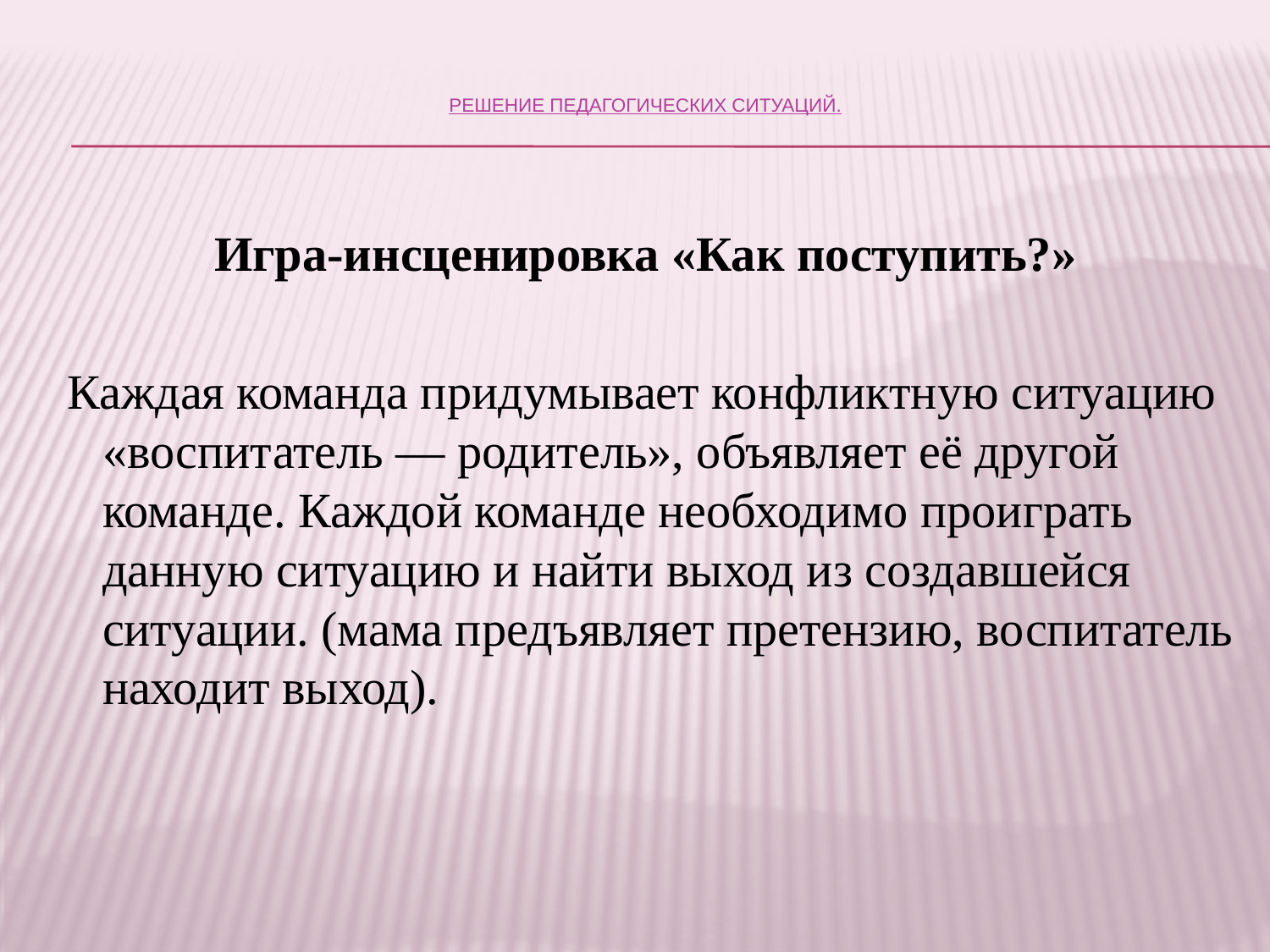

# Решение педагогических ситуаций.
Игра-инсценировка «Как поступить?»

 Каждая команда придумывает конфликтную ситуацию «воспитатель — родитель», объявляет её другой команде. Каждой команде необходимо проиграть данную ситуацию и найти выход из создавшейся ситуации. (мама предъявляет претензию, воспитатель находит выход).